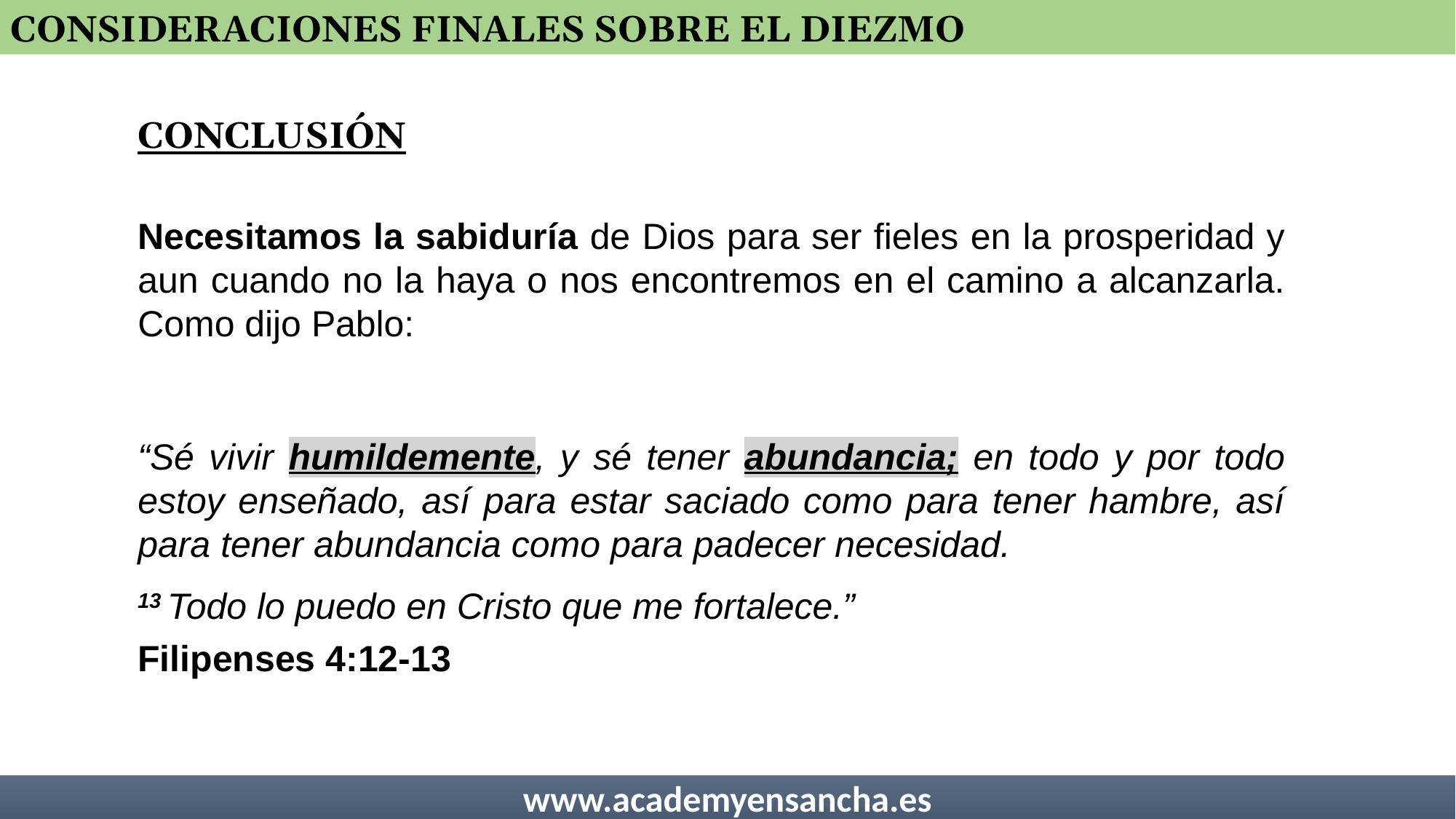

CONSIDERACIONES FINALES SOBRE EL DIEZMO
CONCLUSIÓN
Necesitamos la sabiduría de Dios para ser fieles en la prosperidad y aun cuando no la haya o nos encontremos en el camino a alcanzarla. Como dijo Pablo:
“Sé vivir humildemente, y sé tener abundancia; en todo y por todo estoy enseñado, así para estar saciado como para tener hambre, así para tener abundancia como para padecer necesidad.
13 Todo lo puedo en Cristo que me fortalece.”
Filipenses 4:12-13